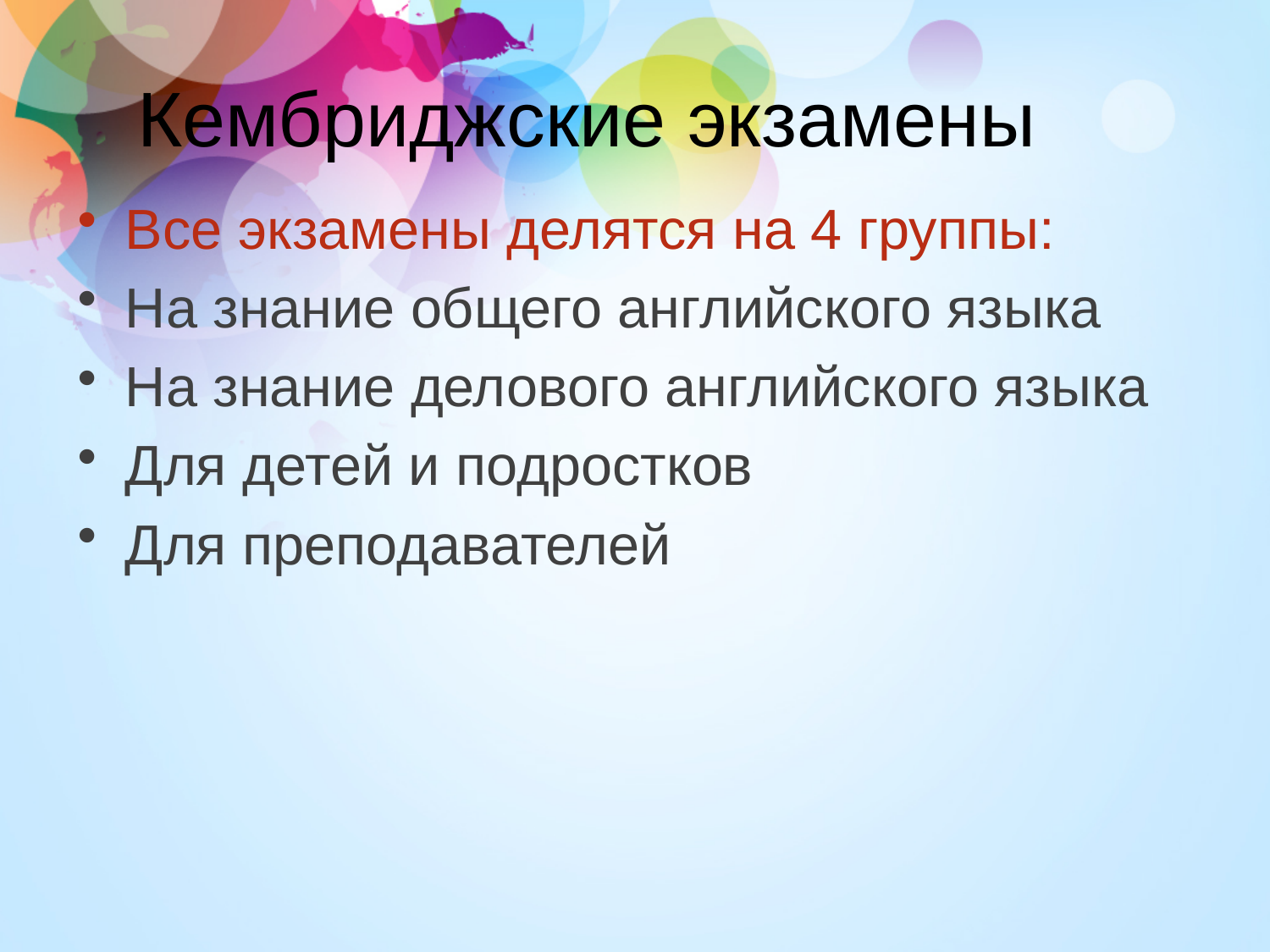

# Кембриджские экзамены
Все экзамены делятся на 4 группы:
На знание общего английского языка
На знание делового английского языка
Для детей и подростков
Для преподавателей